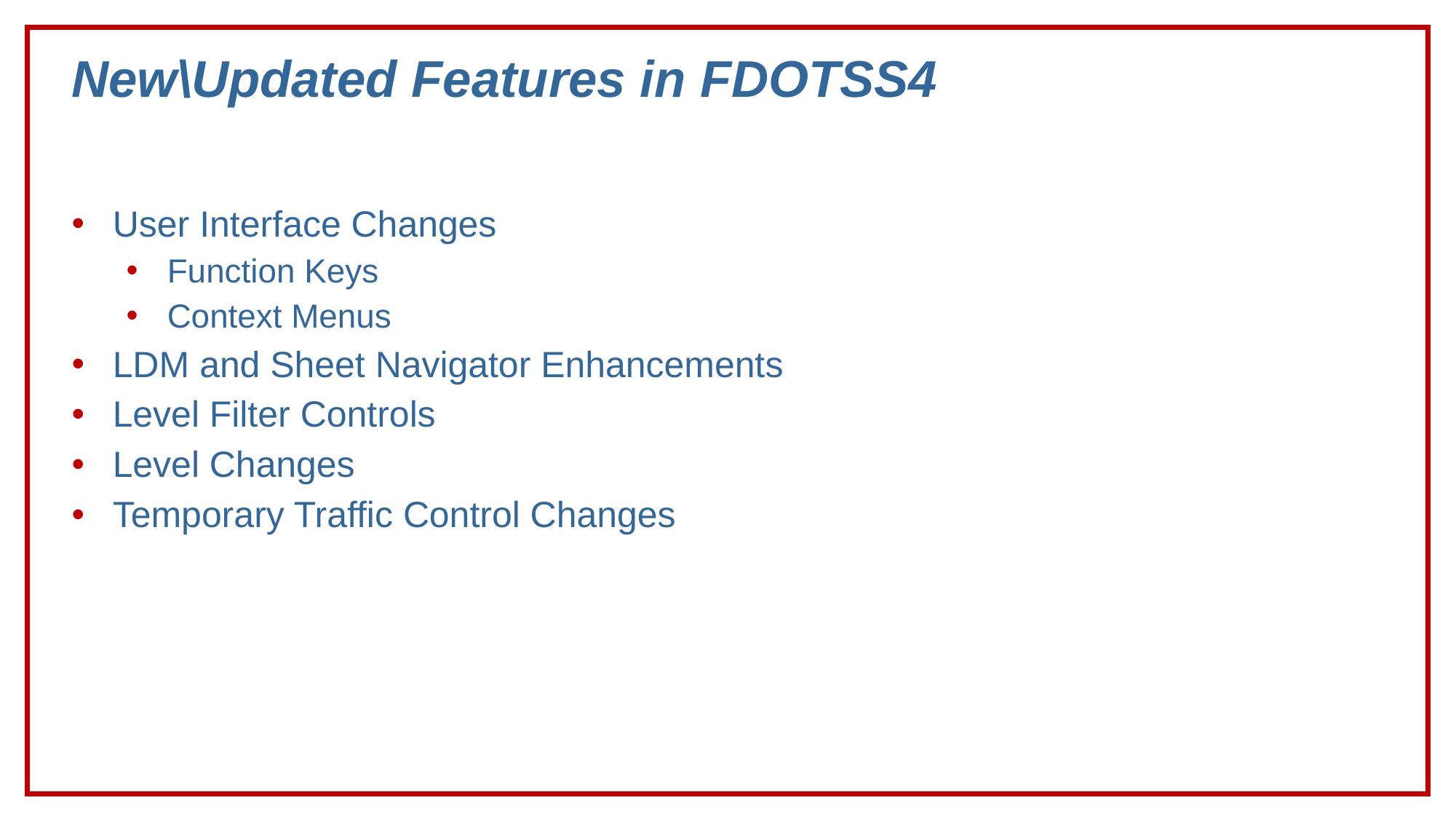

# New\Updated Features in FDOTSS4

User Interface Changes
Function Keys
Context Menus
LDM and Sheet Navigator Enhancements
Level Filter Controls
Level Changes
Temporary Traffic Control Changes